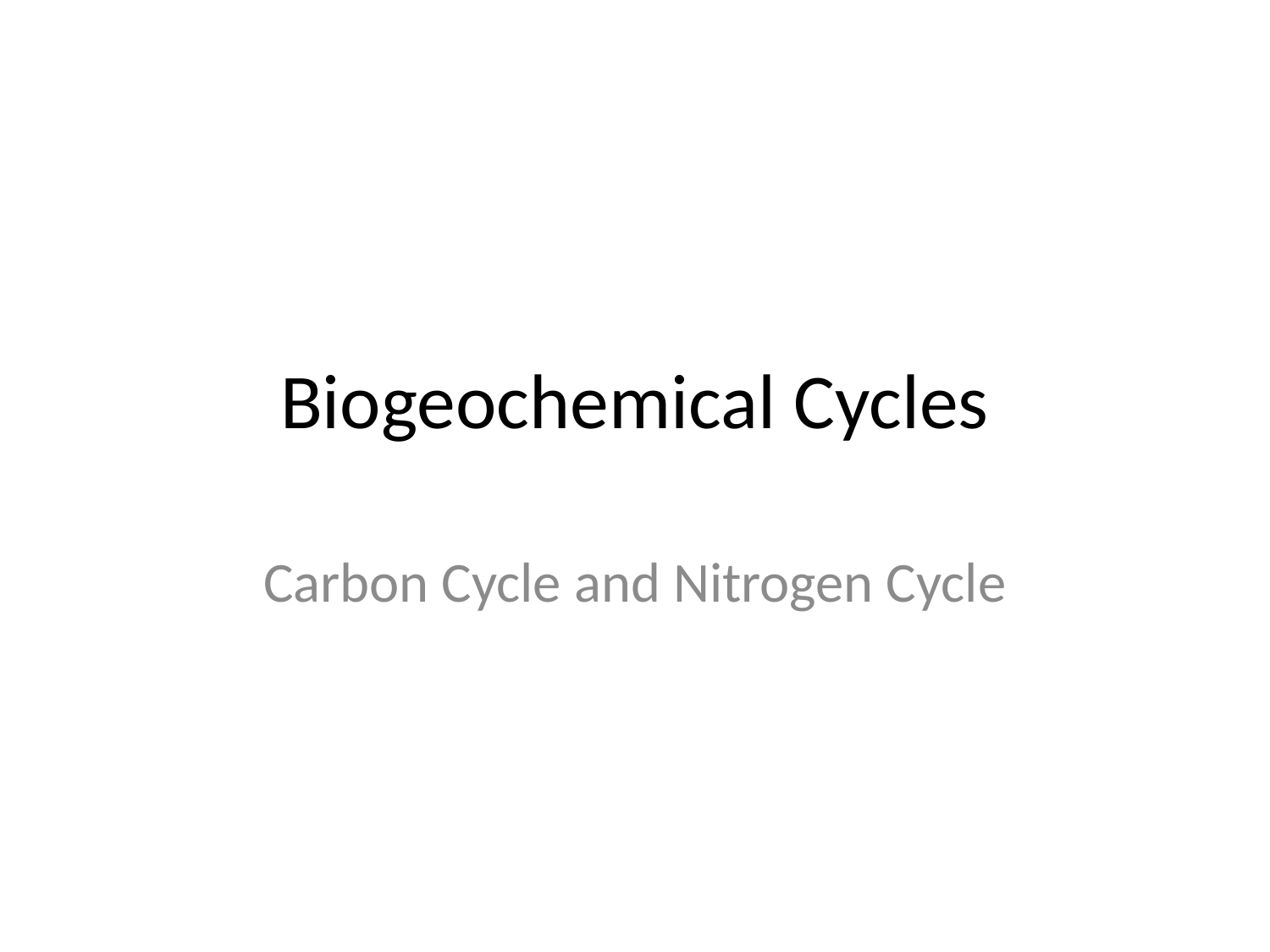

# Biogeochemical Cycles
Carbon Cycle and Nitrogen Cycle